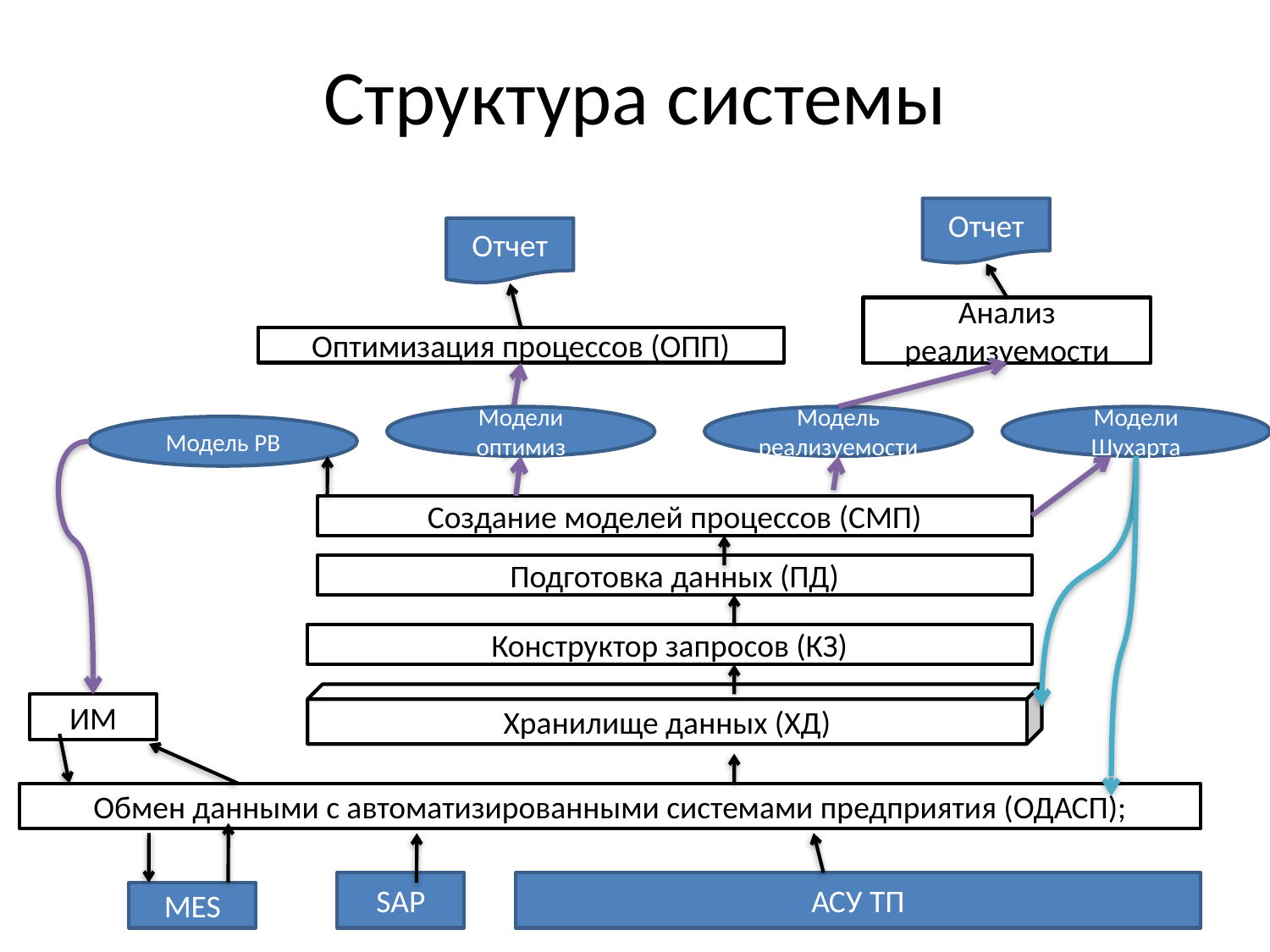

# Структура системы
Отчет
Отчет
Анализ реализуемости
Оптимизация процессов (ОПП)
Модели оптимиз
Модель реализуемости
Модели Шухарта
Модель РВ
Создание моделей процессов (СМП)
Подготовка данных (ПД)
Конструктор запросов (КЗ)
Хранилище данных (ХД)
ИМ
Обмен данными с автоматизированными системами предприятия (ОДАСП);
SAP
АСУ ТП
MES